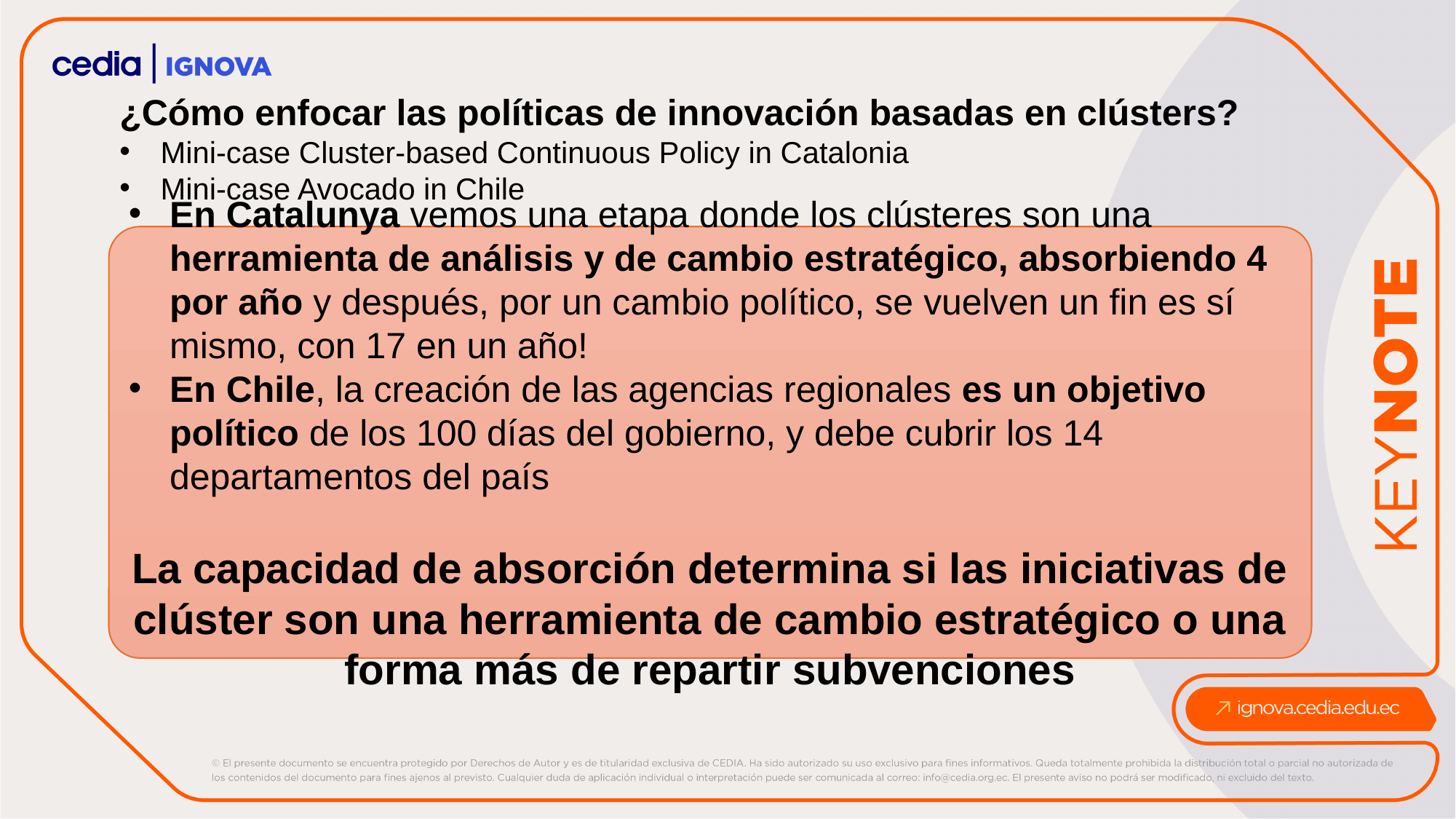

¿Cómo enfocar las políticas de innovación basadas en clústers?
Mini-case Cluster-based Continuous Policy in Catalonia
Mini-case Avocado in Chile
En Catalunya vemos una etapa donde los clústeres son una herramienta de análisis y de cambio estratégico, absorbiendo 4 por año y después, por un cambio político, se vuelven un fin es sí mismo, con 17 en un año!
En Chile, la creación de las agencias regionales es un objetivo político de los 100 días del gobierno, y debe cubrir los 14 departamentos del país

La capacidad de absorción determina si las iniciativas de clúster son una herramienta de cambio estratégico o una forma más de repartir subvenciones